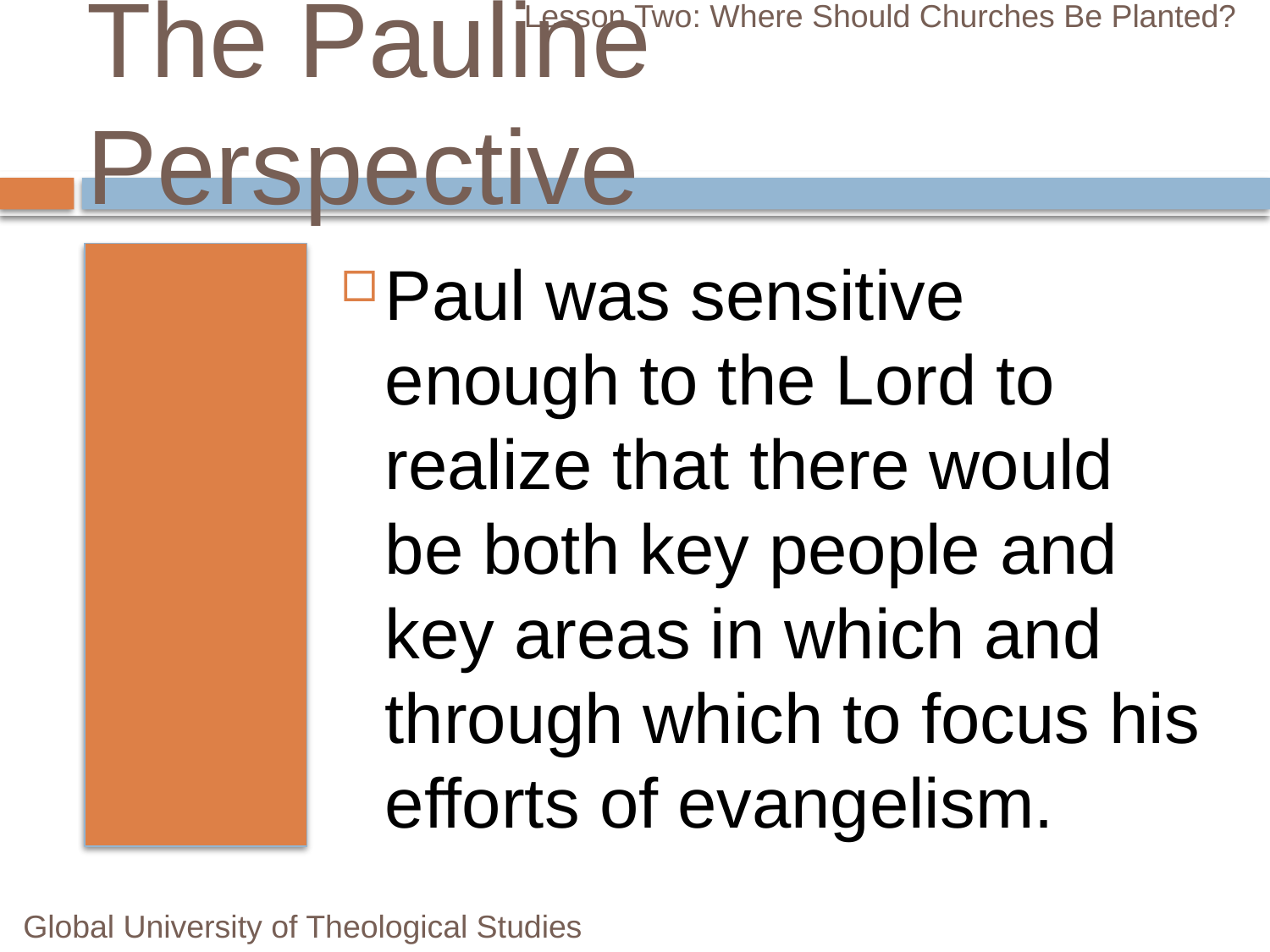

Lesson Two: Where Should Churches Be Planted?
# The Pauline Perspective

Paul was sensitive enough to the Lord to realize that there would be both key people and key areas in which and through which to focus his efforts of evangelism.
Global University of Theological Studies